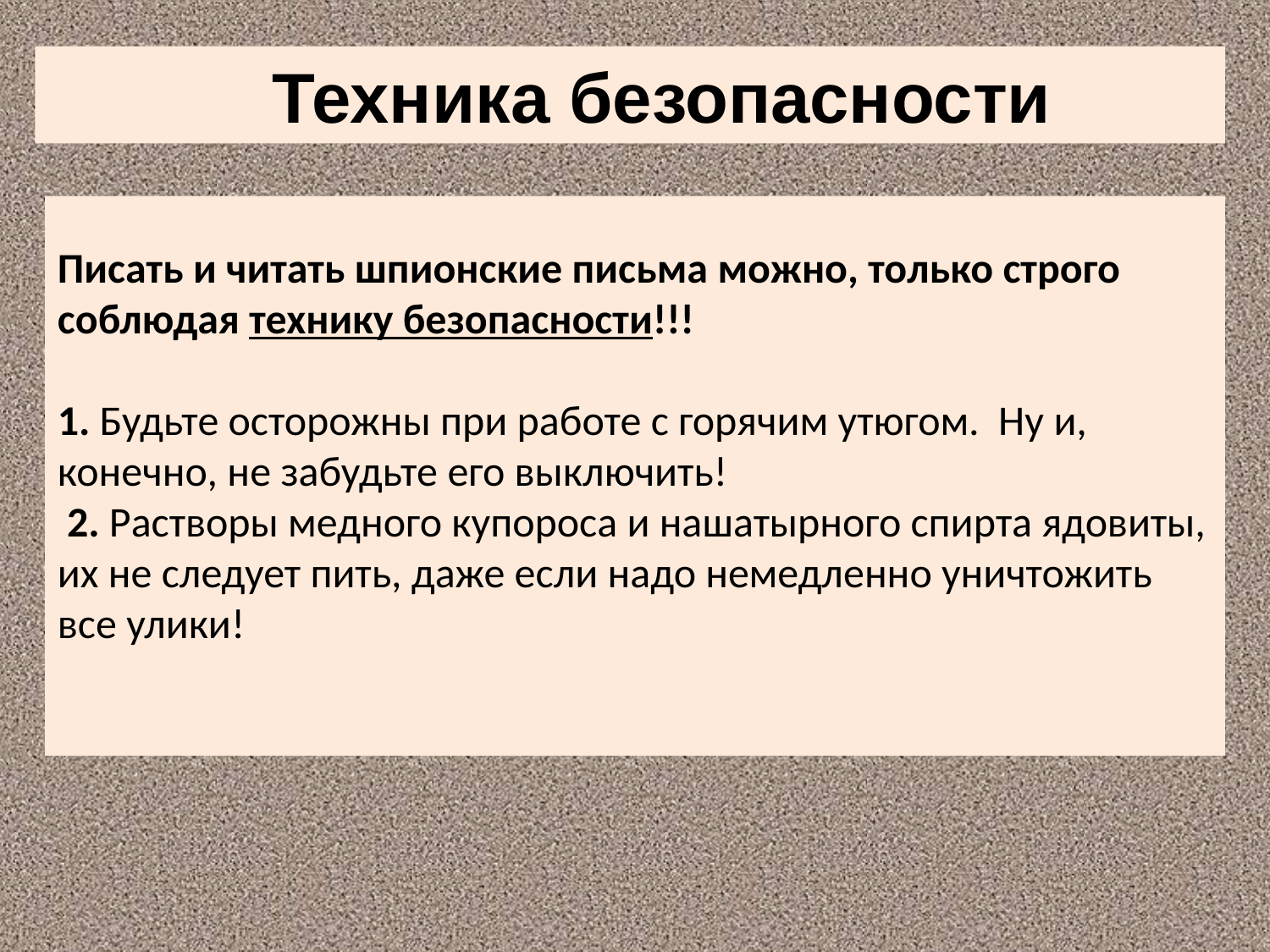

Техника безопасности

Писать и читать шпионские письма можно, только строго соблюдая технику безопасности!!!

1. Будьте осторожны при работе с горячим утюгом.  Ну и, конечно, не забудьте его выключить!
 2. Растворы медного купороса и нашатырного спирта ядовиты, их не следует пить, даже если надо немедленно уничтожить все улики!